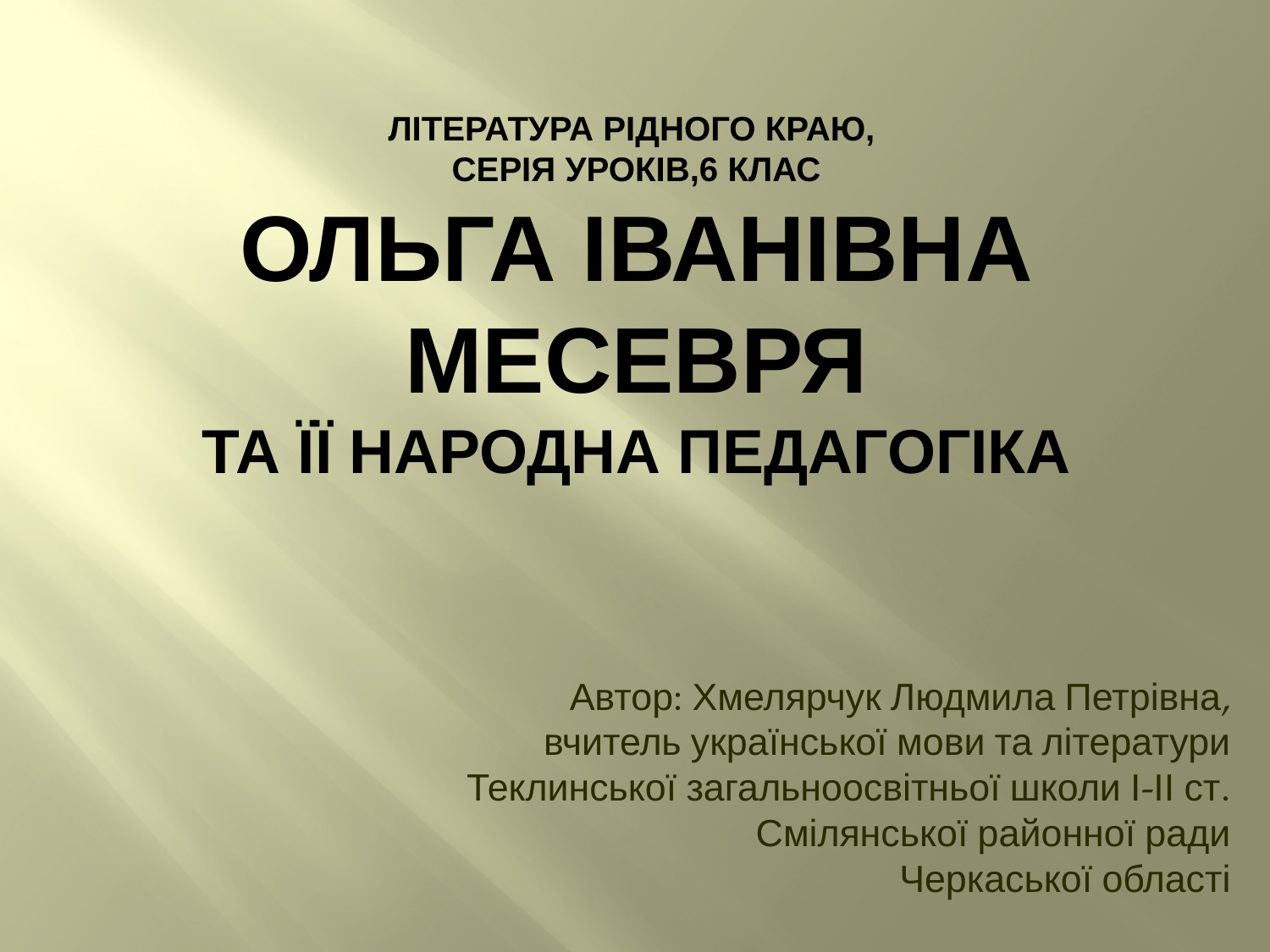

# Література рідного краю, серія уроків,6 клас Ольга Іванівна Месевря та її народна педагогіка
Автор: Хмелярчук Людмила Петрівна,
вчитель української мови та літератури
Теклинської загальноосвітньої школи І-ІІ ст.
Смілянської районної ради
Черкаської області